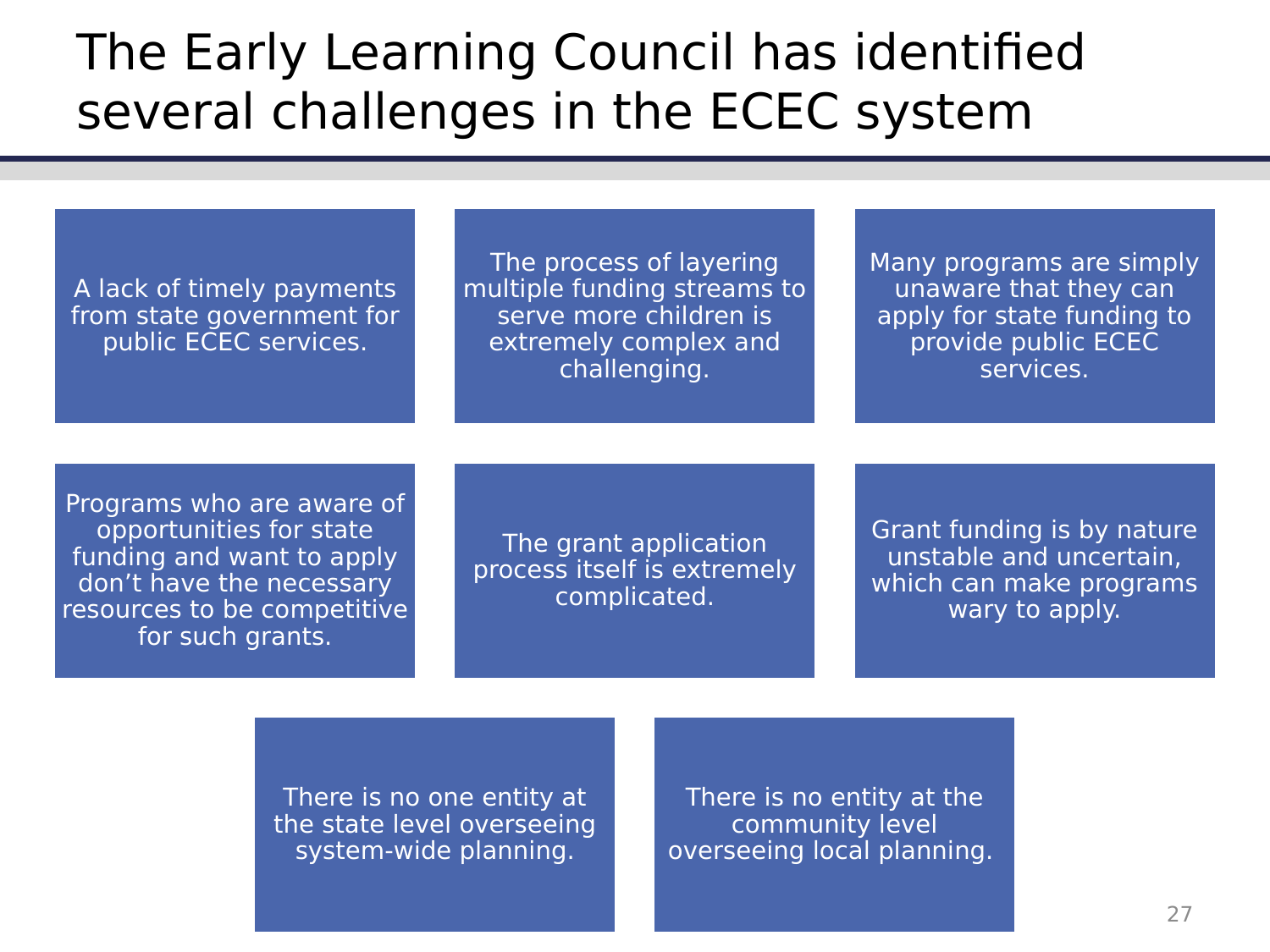

# The Early Learning Council has identified several challenges in the ECEC system
A lack of timely payments from state government for public ECEC services.
The process of layering multiple funding streams to serve more children is extremely complex and challenging.
Many programs are simply unaware that they can apply for state funding to provide public ECEC services.
Programs who are aware of opportunities for state funding and want to apply don’t have the necessary resources to be competitive for such grants.
The grant application process itself is extremely complicated.
Grant funding is by nature unstable and uncertain, which can make programs wary to apply.
There is no one entity at the state level overseeing system-wide planning.
There is no entity at the community level overseeing local planning.
27